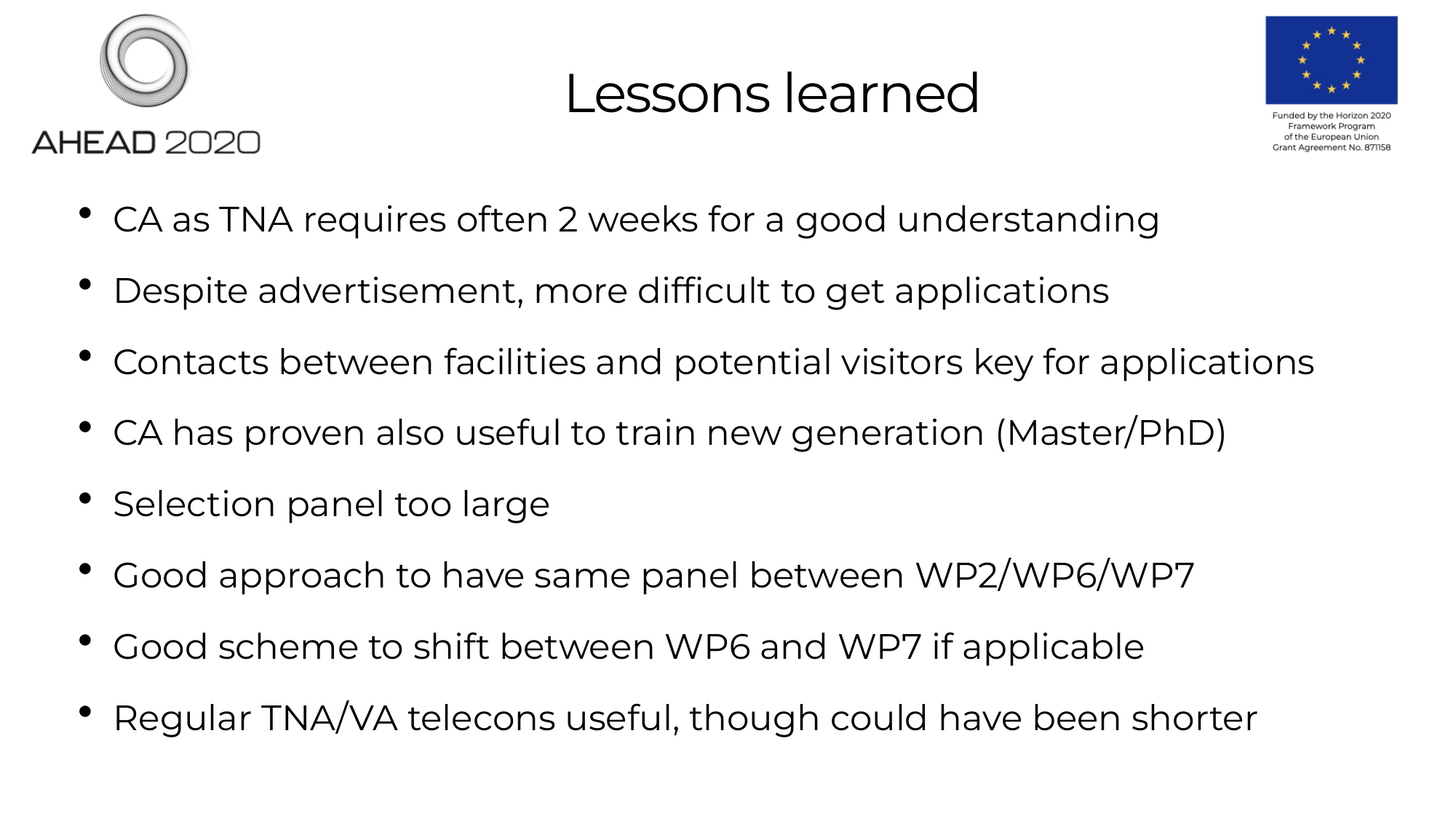

# Lessons learned
CA as TNA requires often 2 weeks for a good understanding
Despite advertisement, more difficult to get applications
Contacts between facilities and potential visitors key for applications
CA has proven also useful to train new generation (Master/PhD)
Selection panel too large
Good approach to have same panel between WP2/WP6/WP7
Good scheme to shift between WP6 and WP7 if applicable
Regular TNA/VA telecons useful, though could have been shorter